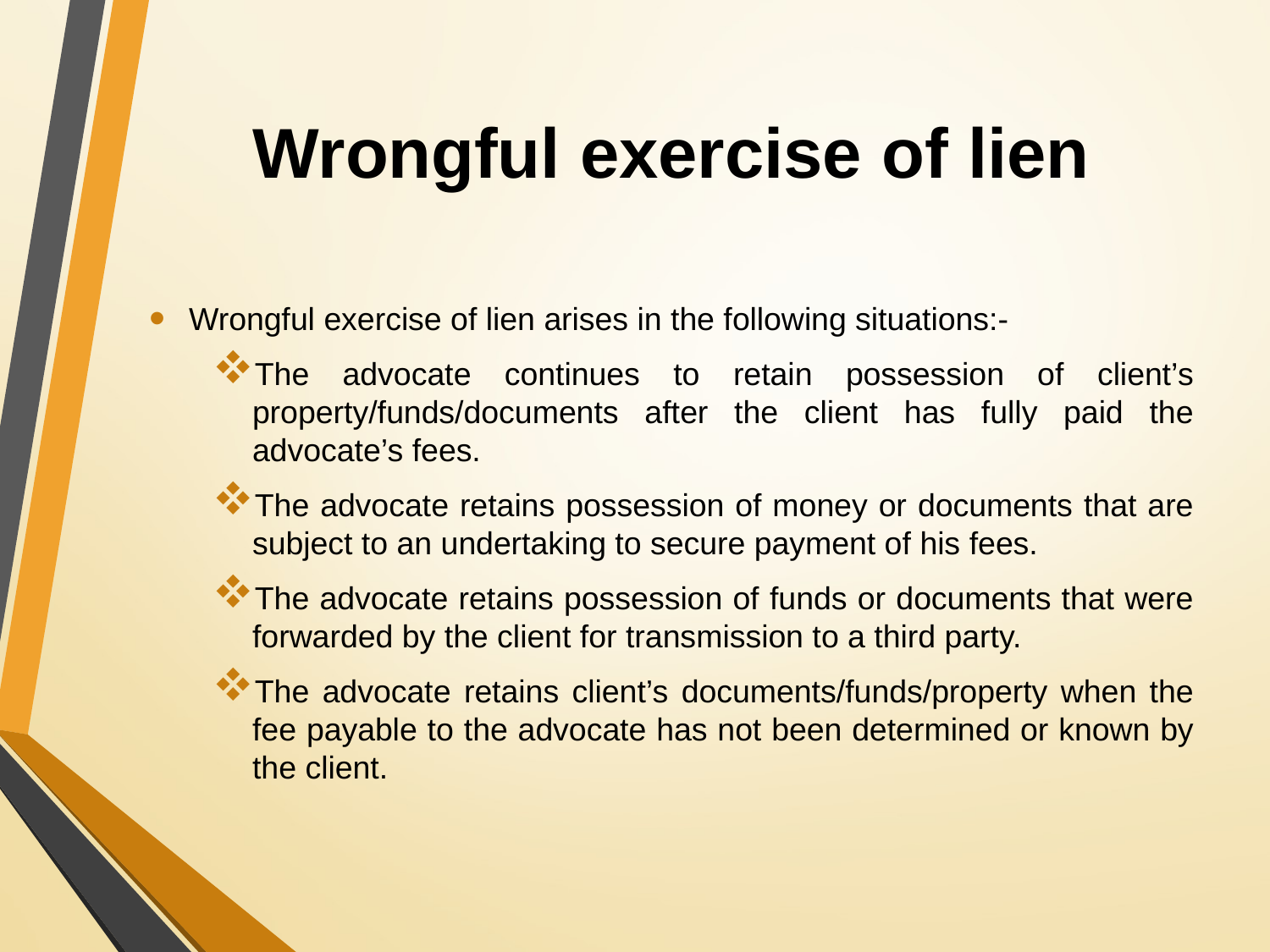

# Wrongful exercise of lien
Wrongful exercise of lien arises in the following situations:-
The advocate continues to retain possession of client’s property/funds/documents after the client has fully paid the advocate’s fees.
The advocate retains possession of money or documents that are subject to an undertaking to secure payment of his fees.
The advocate retains possession of funds or documents that were forwarded by the client for transmission to a third party.
The advocate retains client’s documents/funds/property when the fee payable to the advocate has not been determined or known by the client.